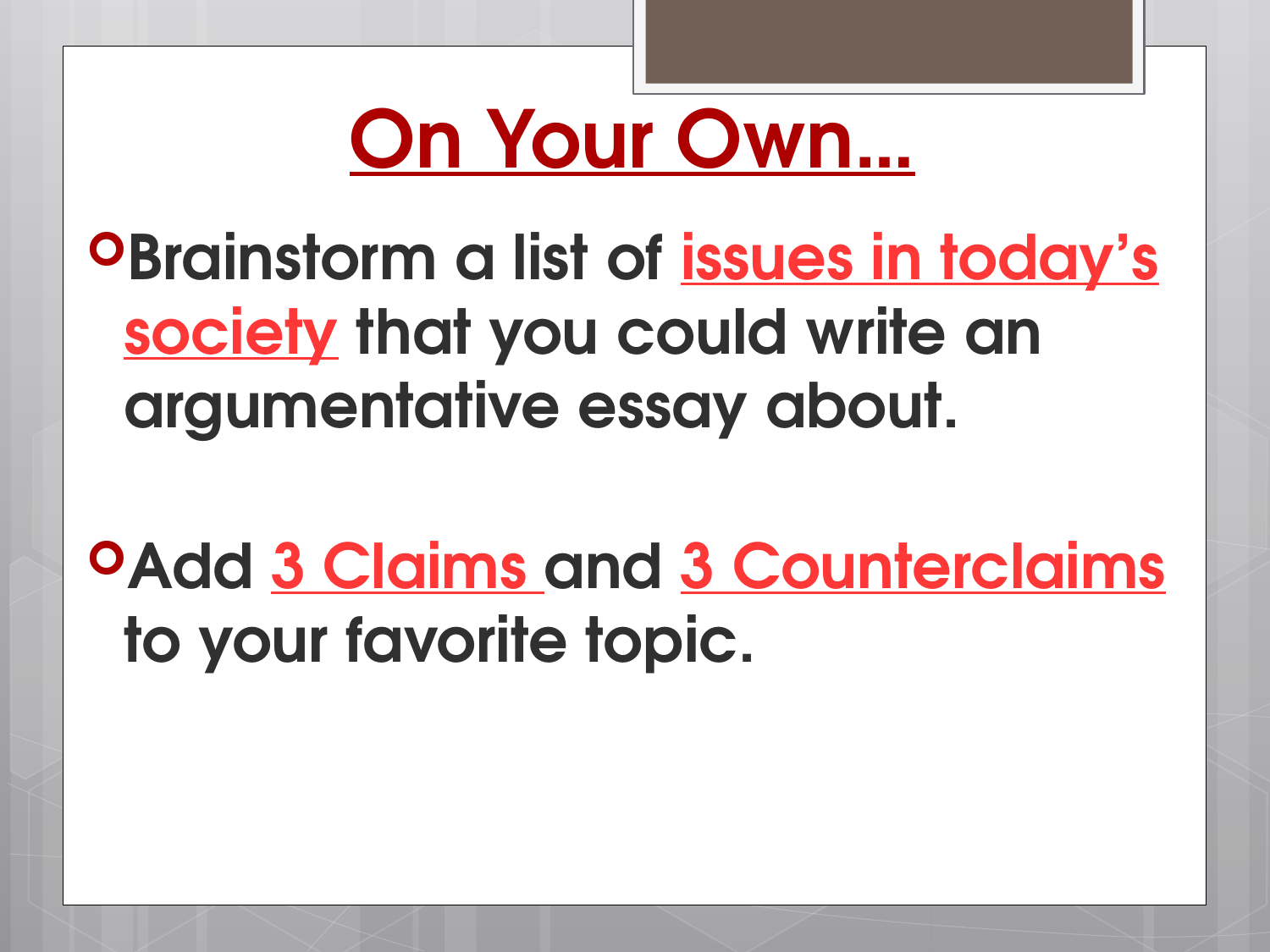

# On Your Own…
Brainstorm a list of issues in today’s society that you could write an argumentative essay about.
Add 3 Claims and 3 Counterclaims to your favorite topic.